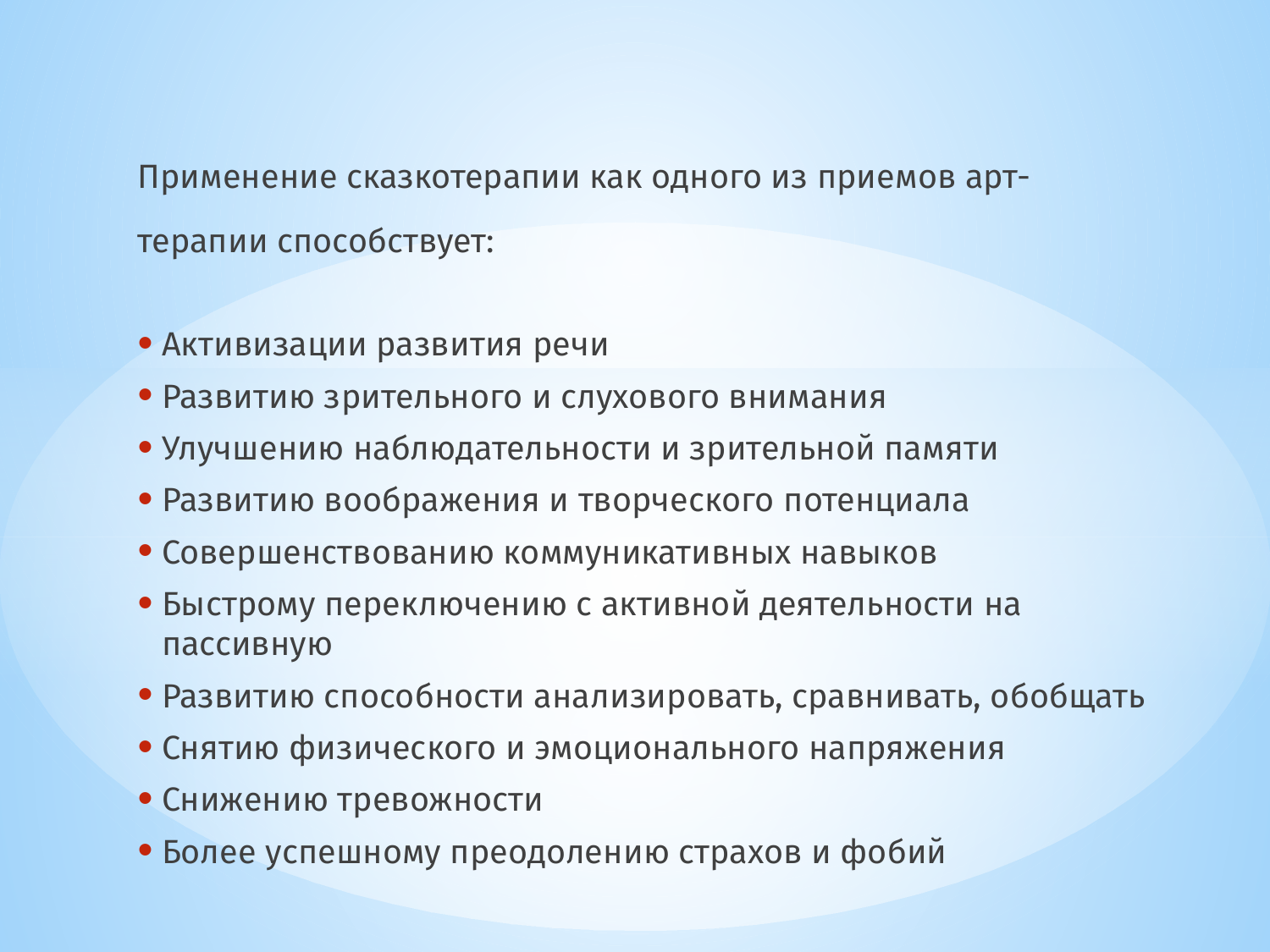

Применение сказкотерапии как одного из приемов арт-терапии способствует:

Активизации развития речи
Развитию зрительного и слухового внимания
Улучшению наблюдательности и зрительной памяти
Развитию воображения и творческого потенциала
Совершенствованию коммуникативных навыков
Быстрому переключению с активной деятельности на пассивную
Развитию способности анализировать, сравнивать, обобщать
Снятию физического и эмоционального напряжения
Снижению тревожности
Более успешному преодолению страхов и фобий